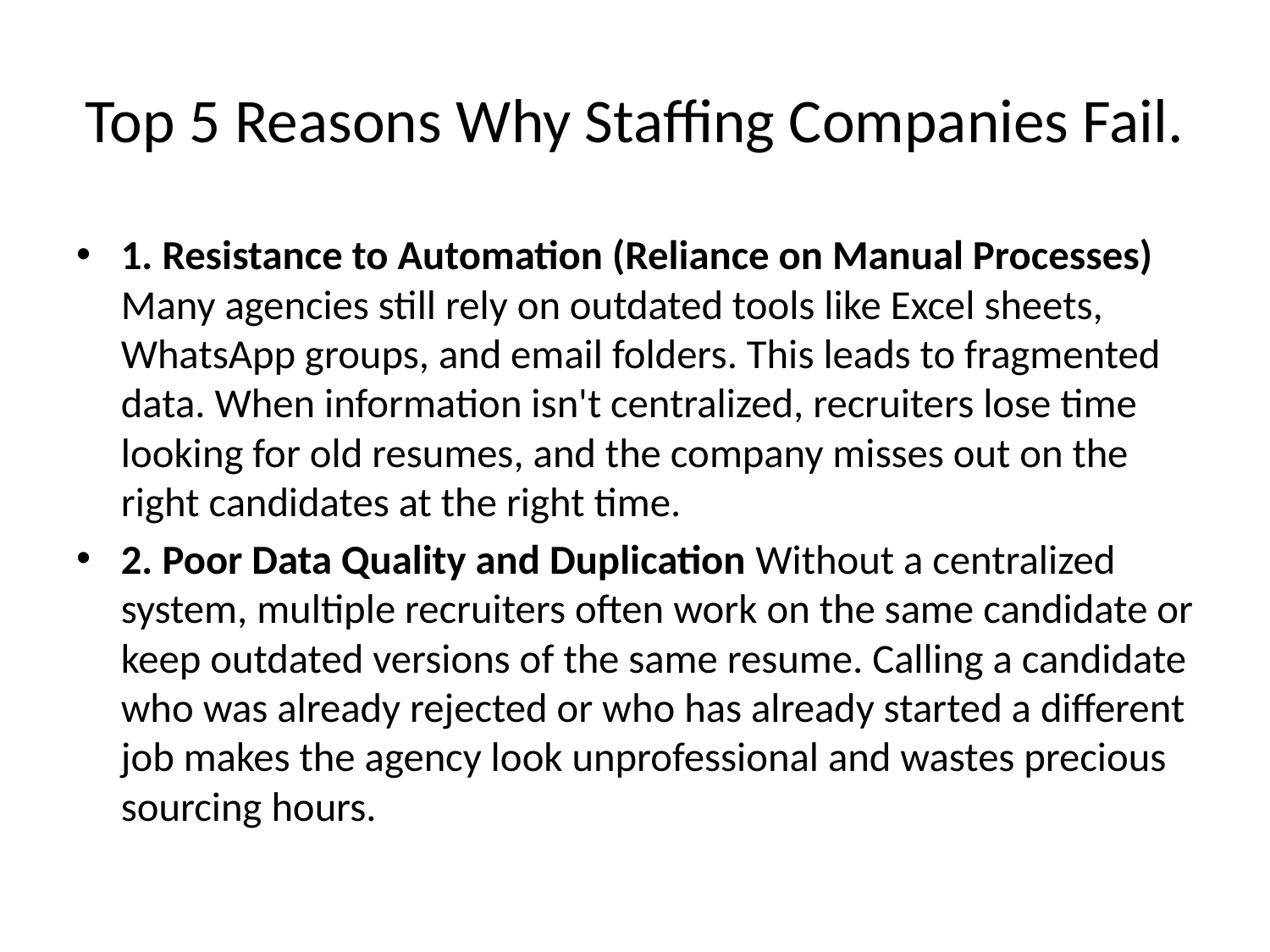

# Top 5 Reasons Why Staffing Companies Fail.
1. Resistance to Automation (Reliance on Manual Processes) Many agencies still rely on outdated tools like Excel sheets, WhatsApp groups, and email folders. This leads to fragmented data. When information isn't centralized, recruiters lose time looking for old resumes, and the company misses out on the right candidates at the right time.
2. Poor Data Quality and Duplication Without a centralized system, multiple recruiters often work on the same candidate or keep outdated versions of the same resume. Calling a candidate who was already rejected or who has already started a different job makes the agency look unprofessional and wastes precious sourcing hours.